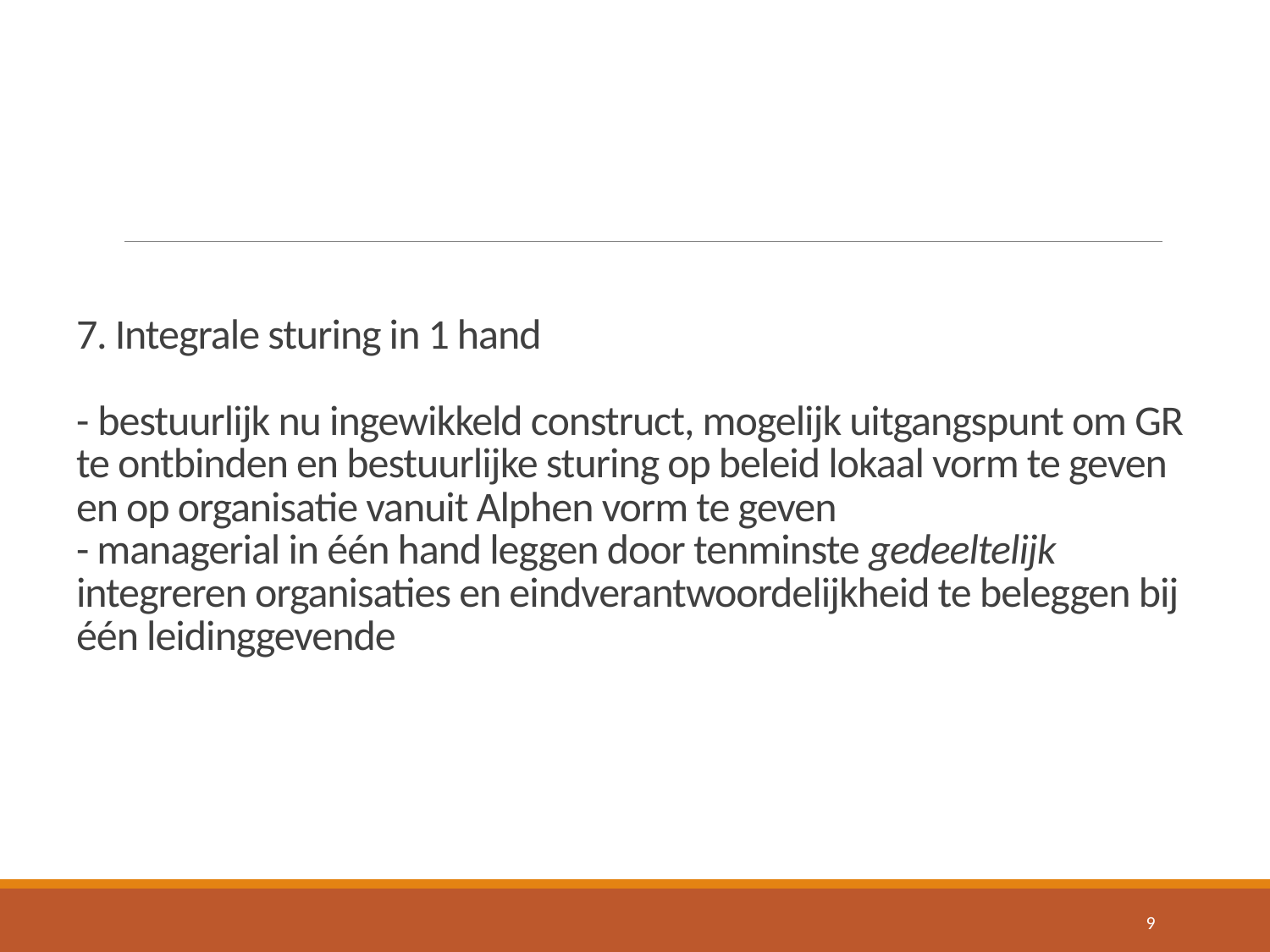

# 7. Integrale sturing in 1 hand - bestuurlijk nu ingewikkeld construct, mogelijk uitgangspunt om GR te ontbinden en bestuurlijke sturing op beleid lokaal vorm te geven en op organisatie vanuit Alphen vorm te geven - managerial in één hand leggen door tenminste gedeeltelijk integreren organisaties en eindverantwoordelijkheid te beleggen bij één leidinggevende
9